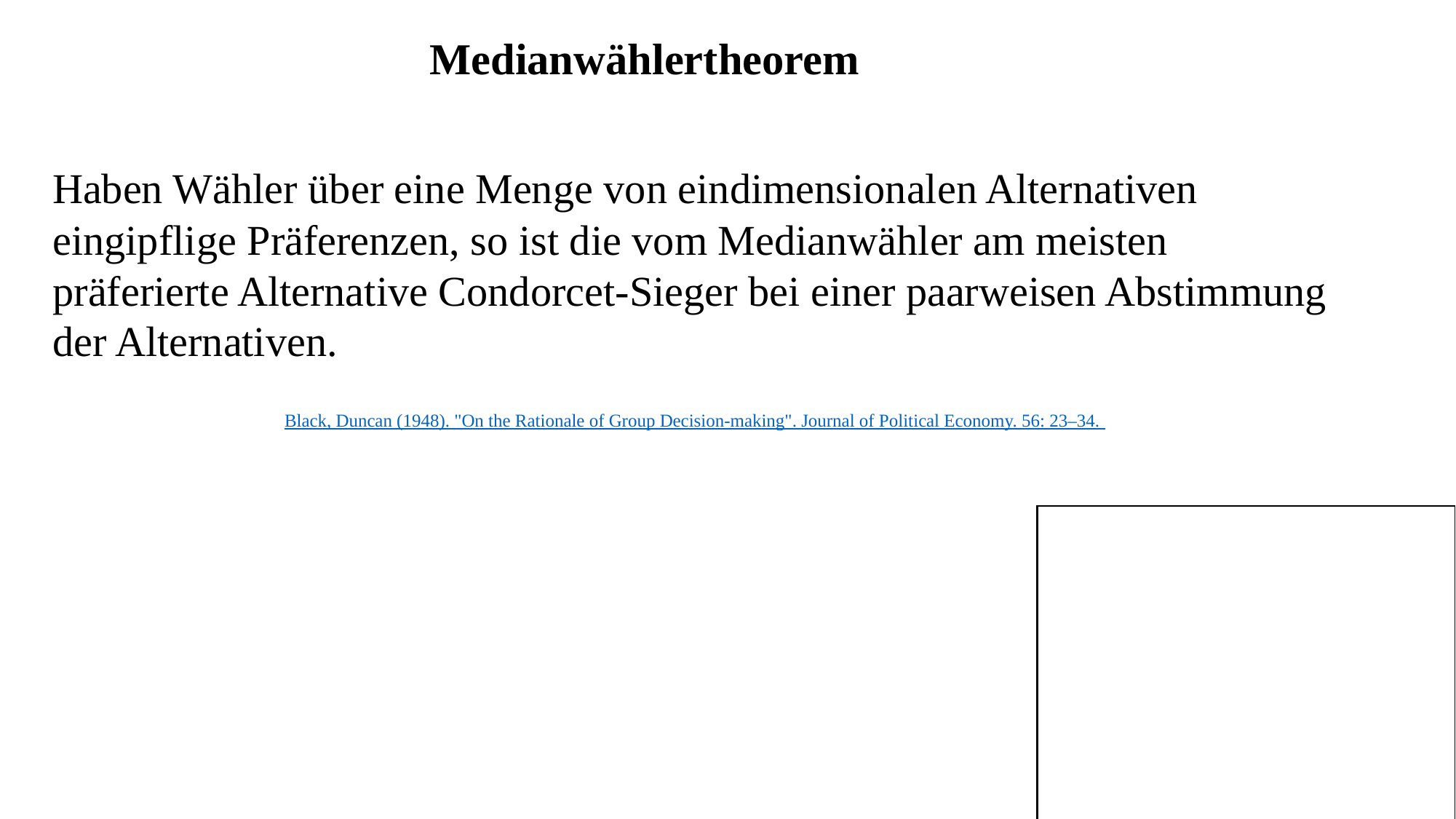

Medianwählertheorem
Haben Wähler über eine Menge von eindimensionalen Alternativen eingipflige Präferenzen, so ist die vom Medianwähler am meisten präferierte Alternative Condorcet-Sieger bei einer paarweisen Abstimmung der Alternativen.

Black, Duncan (1948). "On the Rationale of Group Decision-making". Journal of Political Economy. 56: 23–34.